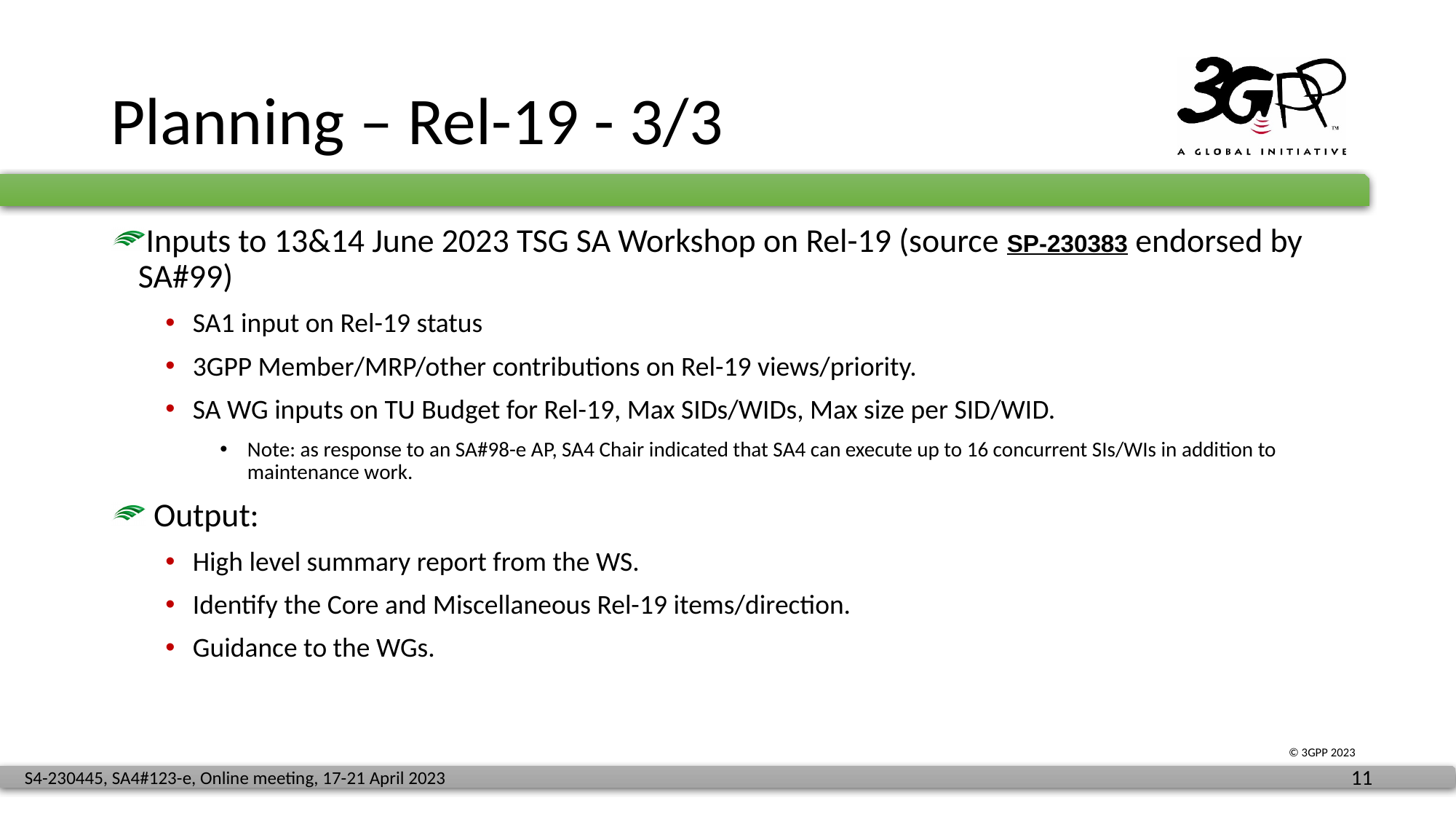

# Planning – Rel-19 - 3/3
Inputs to 13&14 June 2023 TSG SA Workshop on Rel-19 (source SP-230383 endorsed by SA#99)
SA1 input on Rel-19 status
3GPP Member/MRP/other contributions on Rel-19 views/priority.
SA WG inputs on TU Budget for Rel-19, Max SIDs/WIDs, Max size per SID/WID.
Note: as response to an SA#98-e AP, SA4 Chair indicated that SA4 can execute up to 16 concurrent SIs/WIs in addition to maintenance work.
 Output:
High level summary report from the WS.
Identify the Core and Miscellaneous Rel-19 items/direction.
Guidance to the WGs.